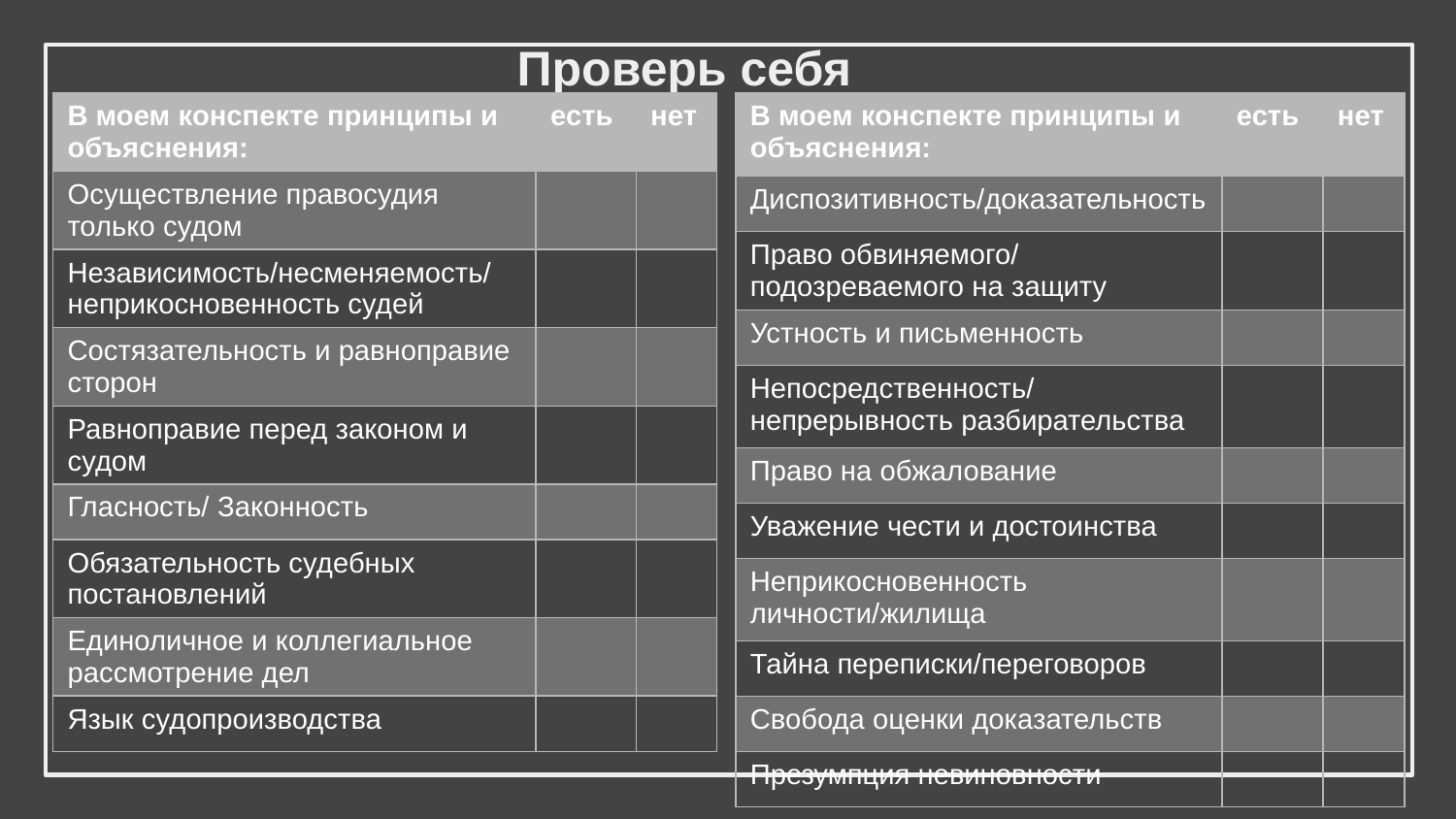

Проверь себя
| В моем конспекте принципы и объяснения: | есть | нет |
| --- | --- | --- |
| Диспозитивность/доказательность |  |  |
| Право обвиняемого/ подозреваемого на защиту |  |  |
| Устность и письменность |  |  |
| Непосредственность/ непрерывность разбирательства |  |  |
| Право на обжалование |  |  |
| Уважение чести и достоинства |  |  |
| Неприкосновенность личности/жилища |  |  |
| Тайна переписки/переговоров |  |  |
| Свобода оценки доказательств |  |  |
| Презумпция невиновности |  |  |
| В моем конспекте принципы и объяснения: | есть | нет |
| --- | --- | --- |
| Осуществление правосудия только судом |  |  |
| Независимость/несменяемость/ неприкосновенность судей |  |  |
| Состязательность и равноправие сторон |  |  |
| Равноправие перед законом и судом |  |  |
| Гласность/ Законность |  |  |
| Обязательность судебных постановлений |  |  |
| Единоличное и коллегиальное рассмотрение дел |  |  |
| Язык судопроизводства |  |  |